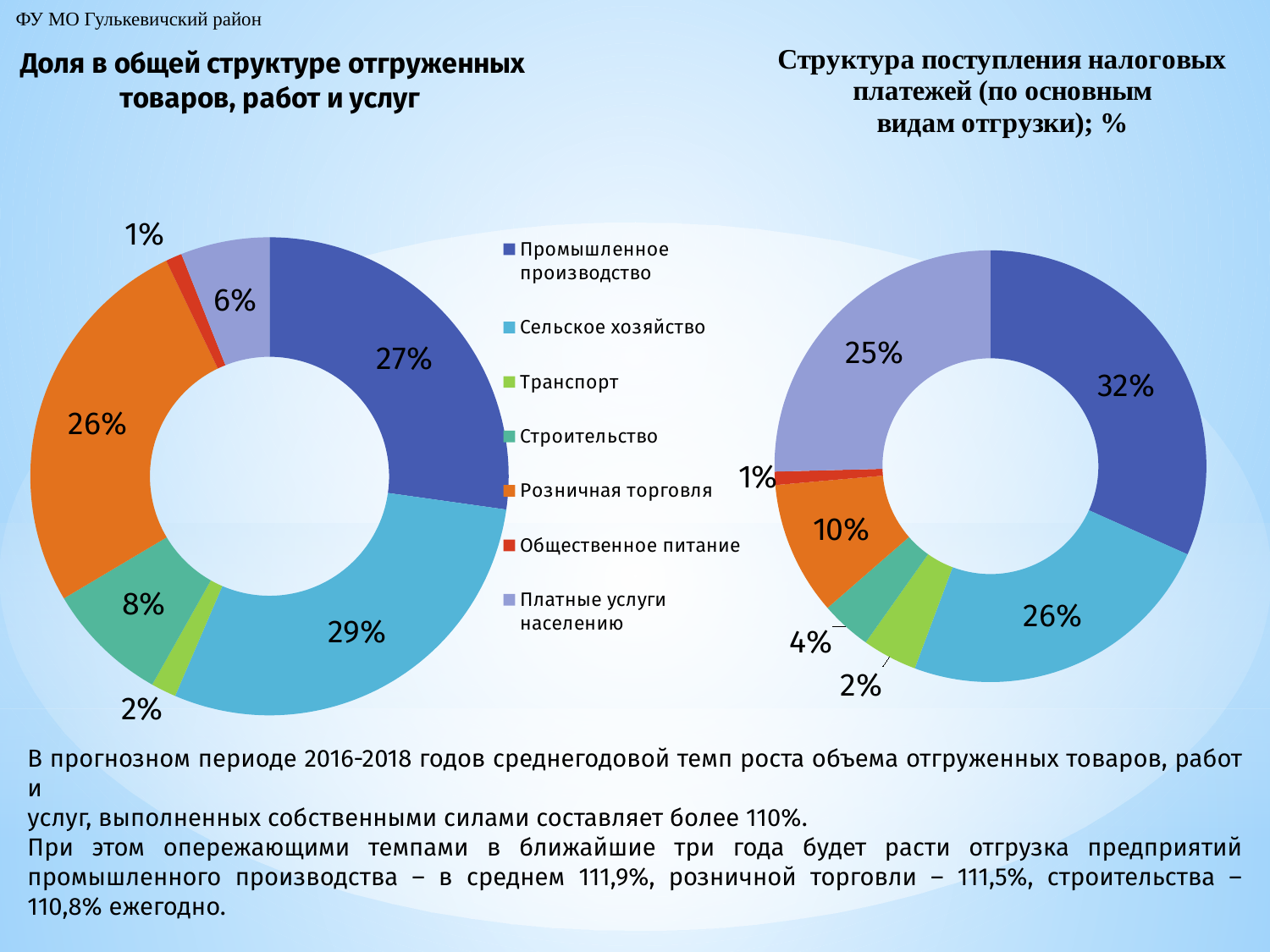

ФУ МО Гулькевичский район

### Chart: Доля в общей структуре отгруженных товаров, работ и услуг

| Category | Продажи |
|---|---|
| Промышленное производство | 27.2 |
| Сельское хозяйство | 29.2 |
| Транспорт | 1.7 |
| Строительство | 8.3 |
| Розничная торговля | 26.4 |
| Общественное питание | 1.1 |
| Платные услуги населению | 6.0 |

### Chart

| Category | Продажи |
|---|---|
| Промышленное производство | 31.7 |
| Сельское хозяйство | 24.0 |
| Транспорт | 4.1 |
| Строительство | 3.8 |
| Розничная торговля | 10.0 |
| Общественное питание | 1.0 |
| Платные услуги населению | 25.4 |
В прогнозном периоде 2016-2018 годов среднегодовой темп роста объема отгруженных товаров, работ и
услуг, выполненных собственными силами составляет более 110%.
При этом опережающими темпами в ближайшие три года будет расти отгрузка предприятий промышленного производства – в среднем 111,9%, розничной торговли – 111,5%, строительства – 110,8% ежегодно.